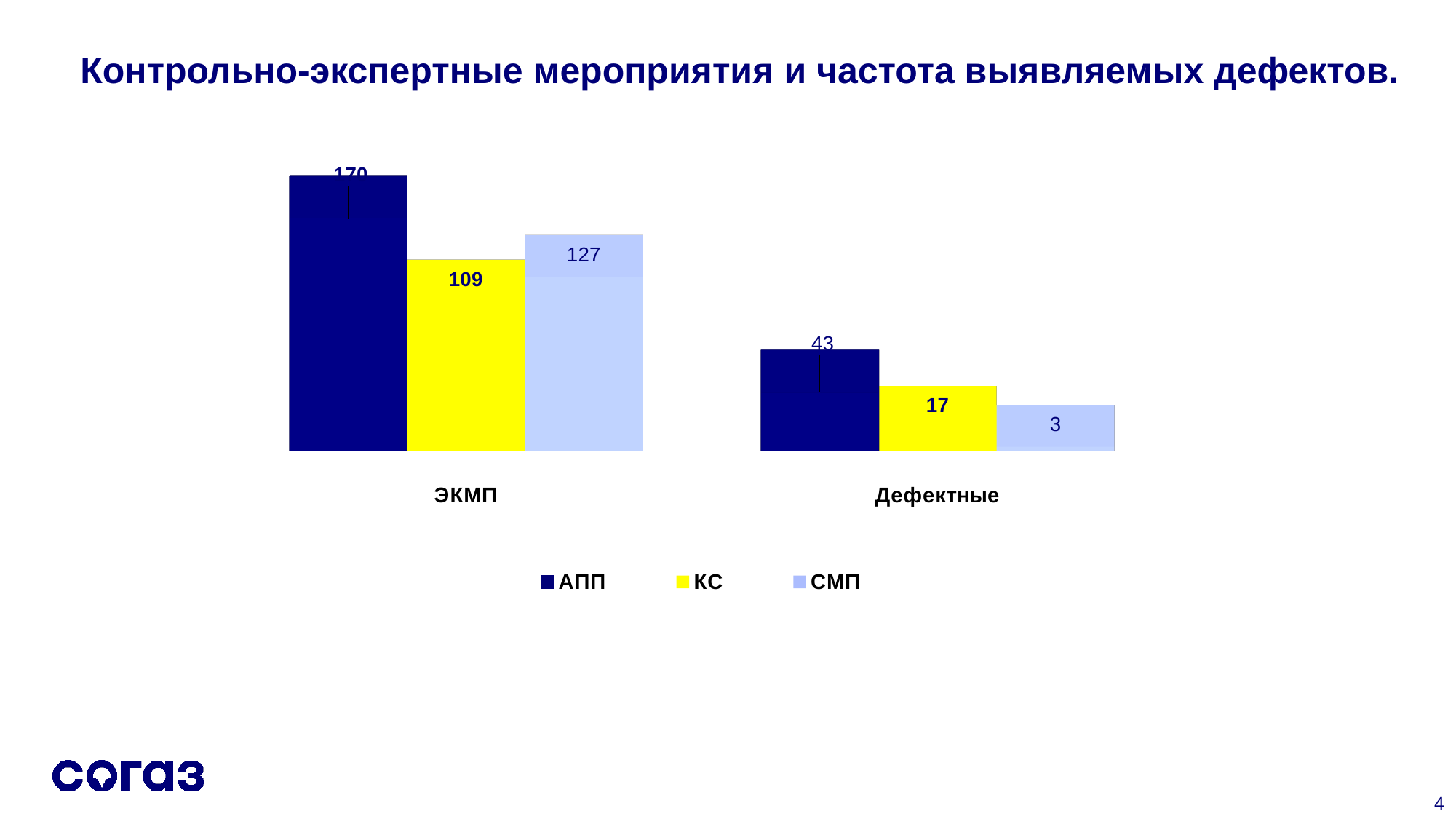

# Контрольно-экспертные мероприятия и частота выявляемых дефектов.

[unsupported chart]

4